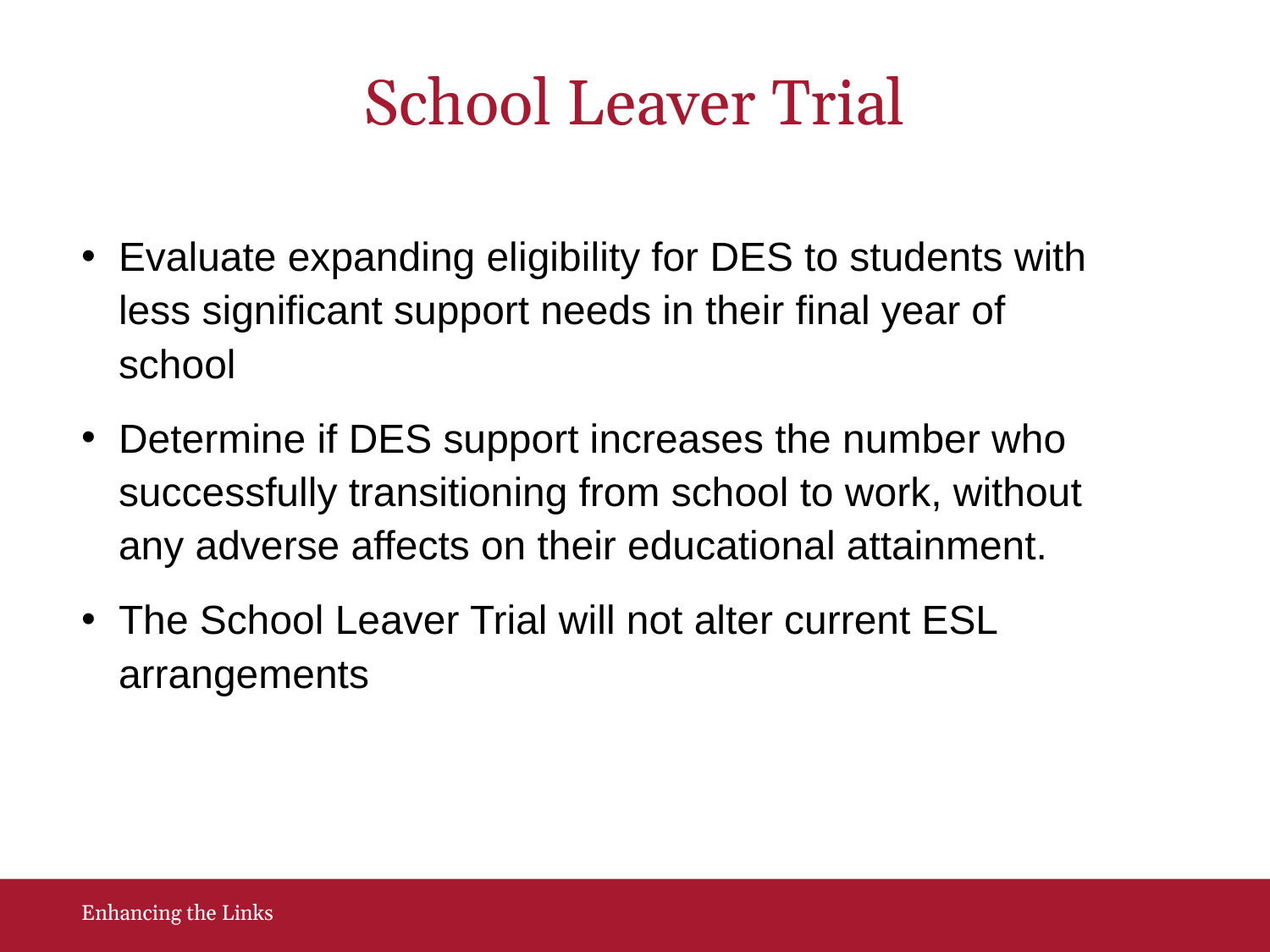

# School Leaver Trial
Evaluate expanding eligibility for DES to students with less significant support needs in their final year of school
Determine if DES support increases the number who successfully transitioning from school to work, without any adverse affects on their educational attainment.
The School Leaver Trial will not alter current ESL arrangements

Enhancing the Links